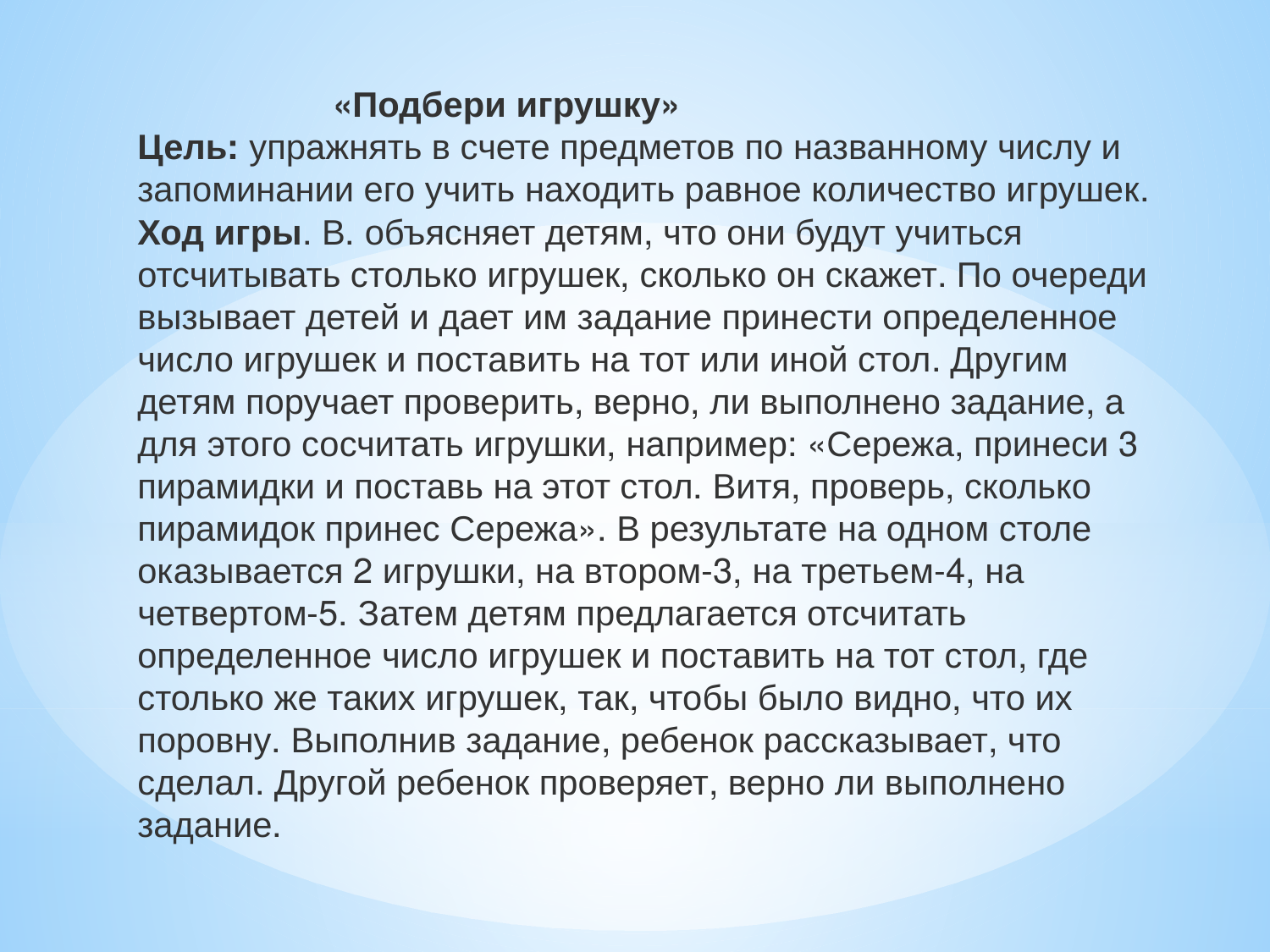

«Подбери игрушку»
Цель: упражнять в счете предметов по названному числу и запоминании его учить находить равное количество игрушек.
Ход игры. В. объясняет детям, что они будут учиться отсчитывать столько игрушек, сколько он скажет. По очереди вызывает детей и дает им задание принести определенное число игрушек и поставить на тот или иной стол. Другим детям поручает проверить, верно, ли выполнено задание, а для этого сосчитать игрушки, например: «Сережа, принеси 3 пирамидки и поставь на этот стол. Витя, проверь, сколько пирамидок принес Сережа». В результате на одном столе оказывается 2 игрушки, на втором-3, на третьем-4, на четвертом-5. Затем детям предлагается отсчитать определенное число игрушек и поставить на тот стол, где столько же таких игрушек, так, чтобы было видно, что их поровну. Выполнив задание, ребенок рассказывает, что сделал. Другой ребенок проверяет, верно ли выполнено задание.